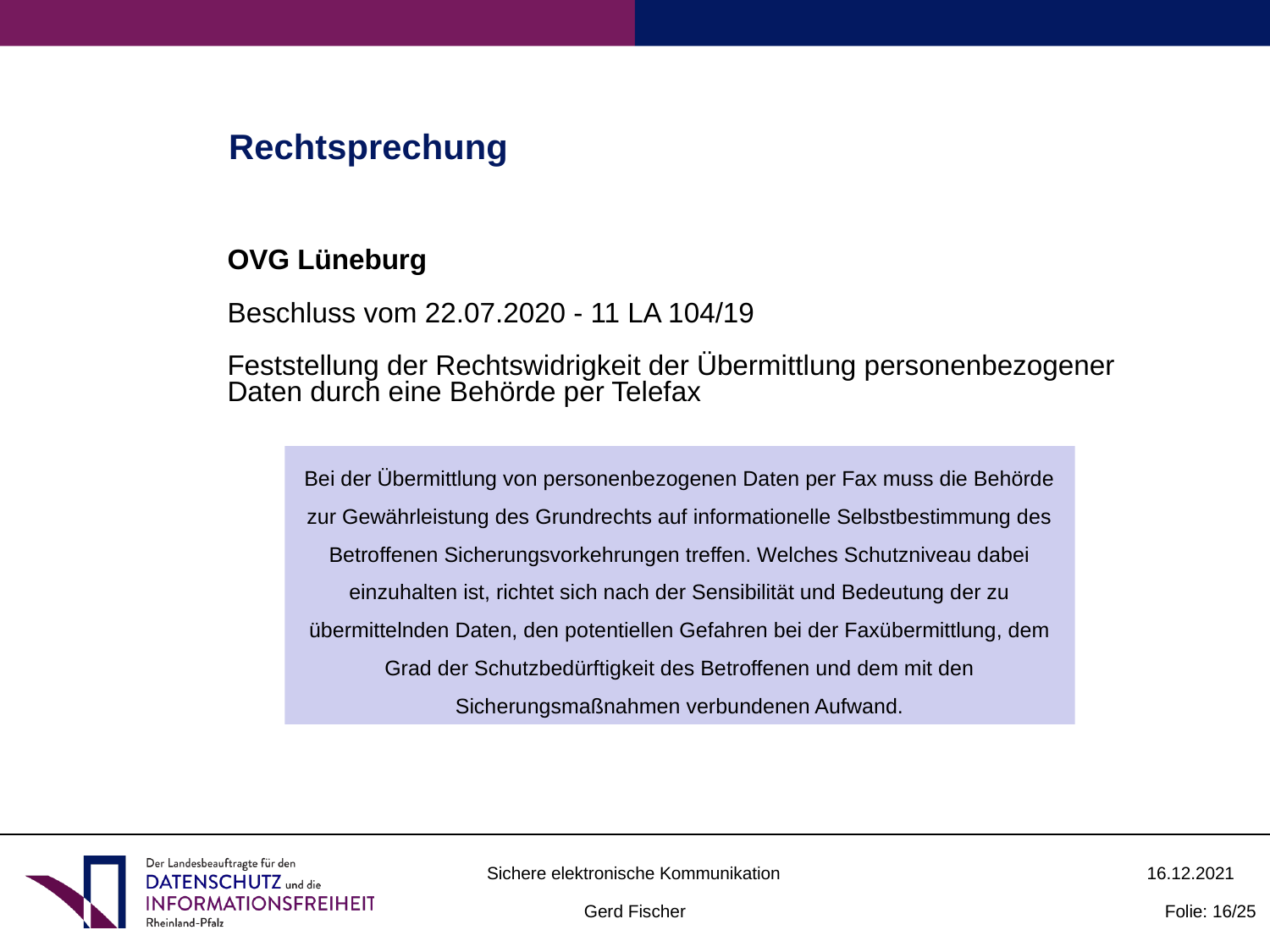

Rechtsprechung

OVG Lüneburg

Beschluss vom 22.07.2020 - 11 LA 104/19

Feststellung der Rechtswidrigkeit der Übermittlung personenbezogener Daten durch eine Behörde per Telefax
Bei der Übermittlung von personenbezogenen Daten per Fax muss die Behörde zur Gewährleistung des Grundrechts auf informationelle Selbstbestimmung des Betroffenen Sicherungsvorkehrungen treffen. Welches Schutzniveau dabei einzuhalten ist, richtet sich nach der Sensibilität und Bedeutung der zu übermittelnden Daten, den potentiellen Gefahren bei der Faxübermittlung, dem Grad der Schutzbedürftigkeit des Betroffenen und dem mit den Sicherungsmaßnahmen verbundenen Aufwand.